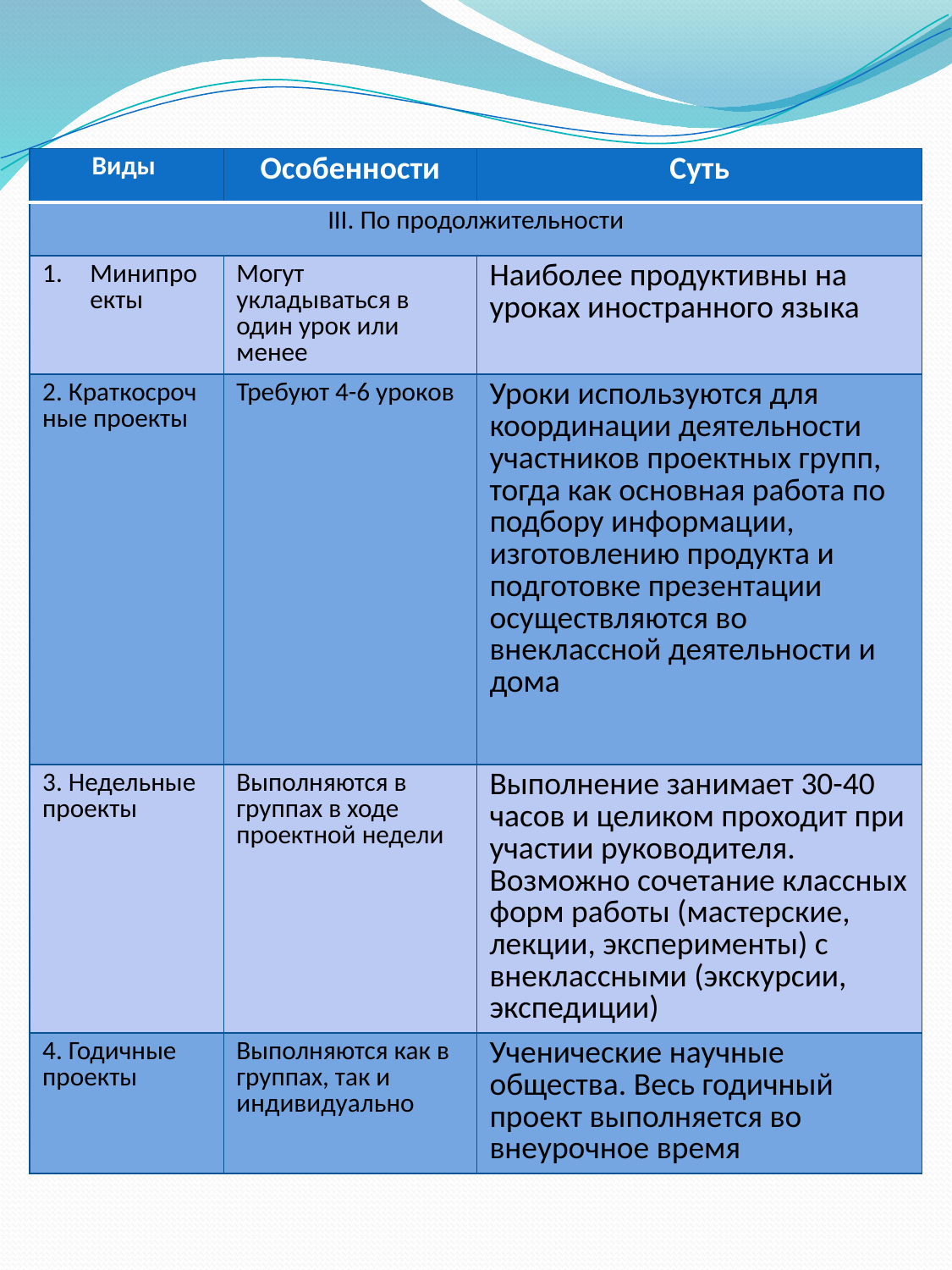

| Виды | Особенности | Суть |
| --- | --- | --- |
| III. По продолжительности |  |  |
| Минипро екты | Могут укладываться в один урок или менее | Наиболее продуктивны на уроках иностранного языка |
| 2. Краткосроч ные проекты | Требуют 4-6 уроков | Уроки используются для координации деятельности участников проектных групп, тогда как основная работа по подбору информации, изготовлению продукта и подготовке презентации осуществляются во внеклассной деятельности и дома |
| 3. Недельные проекты | Выполняются в группах в ходе проектной недели | Выполнение занимает 30-40 часов и целиком проходит при участии руководителя. Возможно сочетание классных форм работы (мастерские, лекции, эксперименты) с внеклассными (экскурсии, экспедиции) |
| 4. Годичные проекты | Выполняются как в группах, так и индивидуально | Ученические научные общества. Весь годичный проект выполняется во внеурочное время |